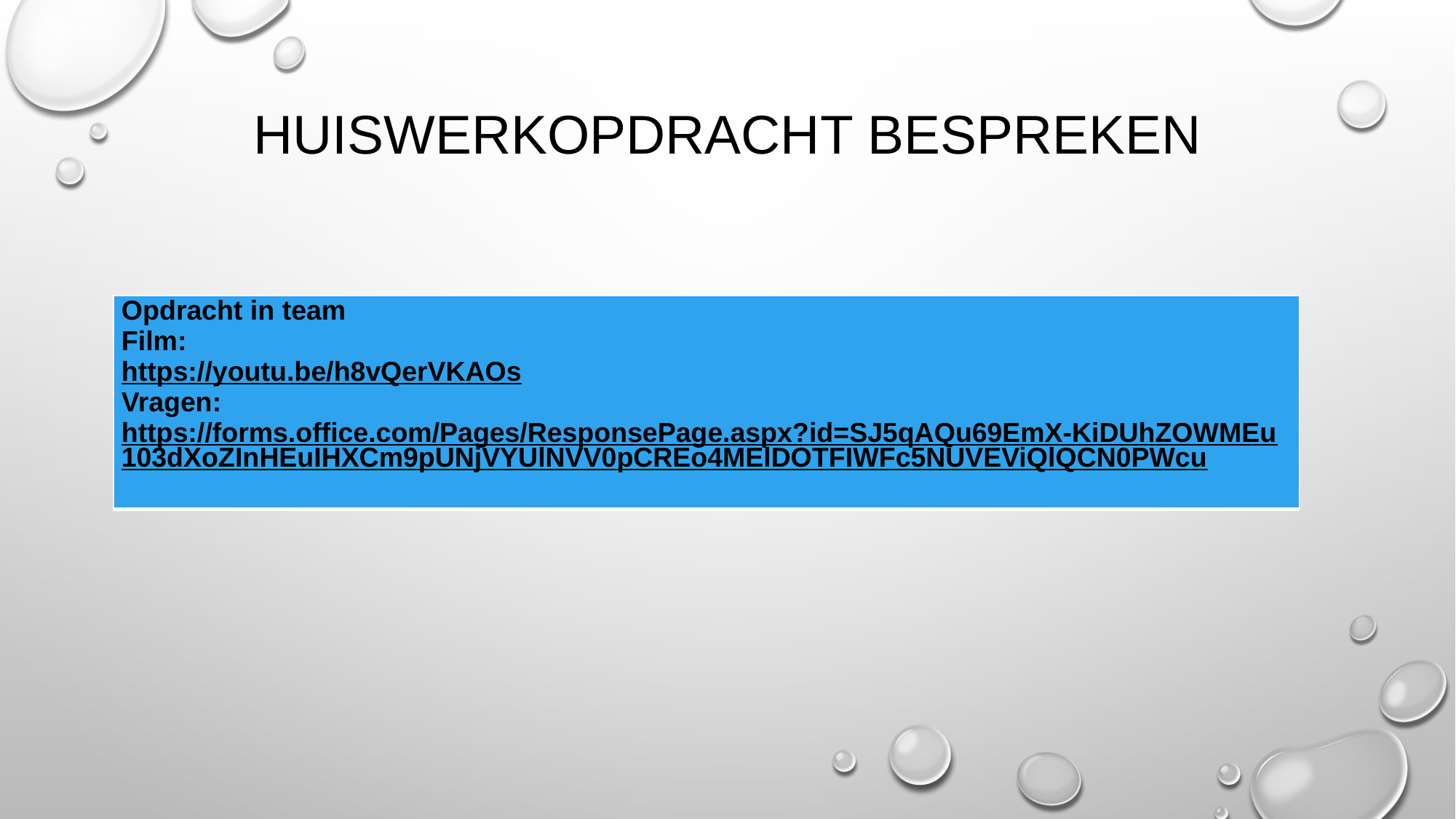

# Huiswerkopdracht bespreken

| Opdracht in team Film: https://youtu.be/h8vQerVKAOs Vragen: https://forms.office.com/Pages/ResponsePage.aspx?id=SJ5qAQu69EmX-KiDUhZOWMEu103dXoZInHEuIHXCm9pUNjVYUlNVV0pCREo4MElDOTFIWFc5NUVEViQlQCN0PWcu |
| --- |